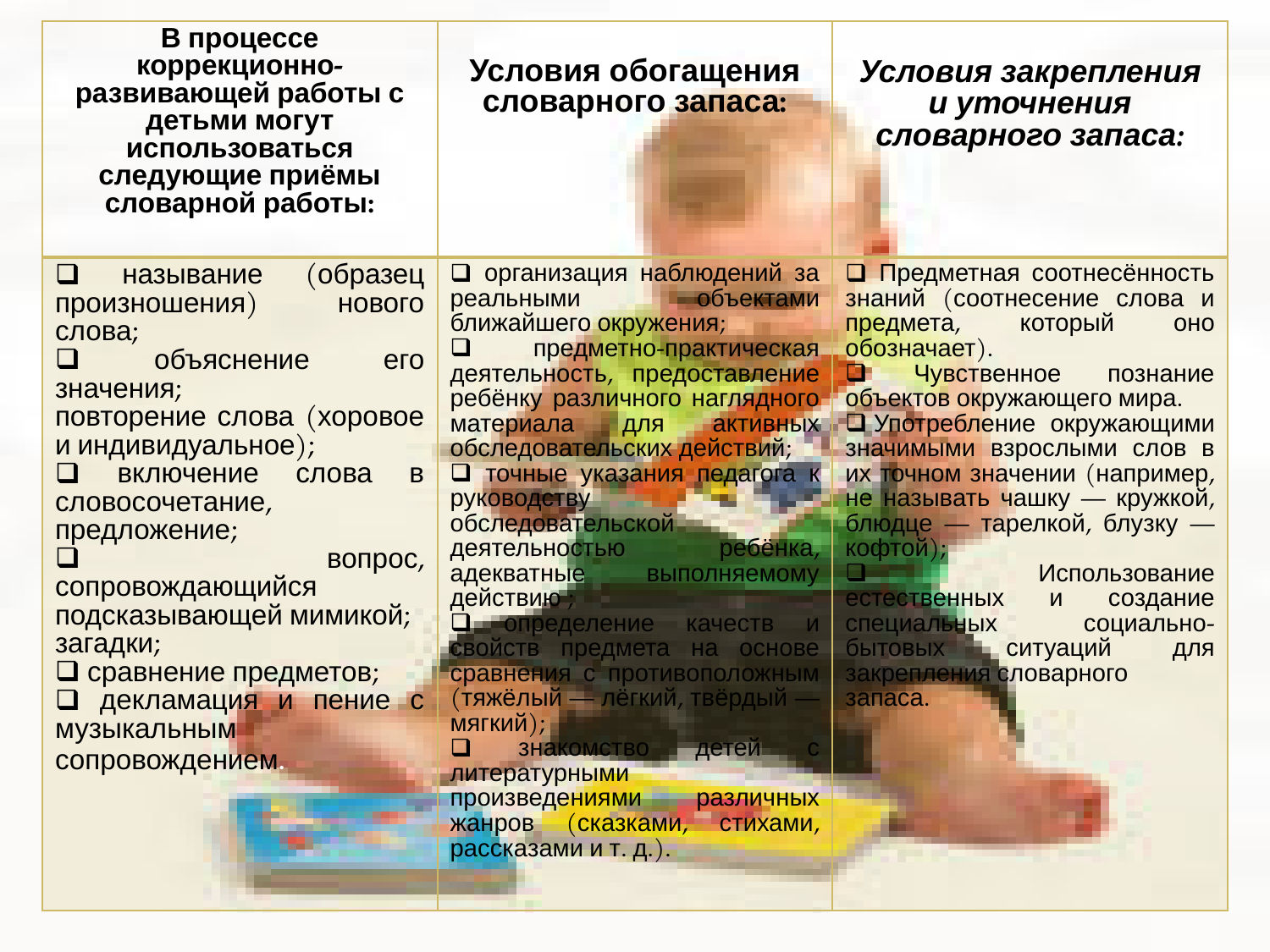

| В процессе коррекционно-развивающей работы с детьми могут использоваться следующие приёмы словарной работы: | Условия обогащения словарного запаса: | Условия закрепления и уточнения словарного запаса: |
| --- | --- | --- |
| называние (образец произношения) нового слова; объяснение его значения; повторение слова (хоровое и индивидуальное); включение слова в словосочетание, предложение; вопрос, сопровождающийся подсказывающей мимикой; загадки; сравнение предметов; декламация и пение с музыкальным сопровождением. | организация наблюдений за реальными объектами ближайшего окружения; предметно-практическая деятельность, предоставление ребёнку различного наглядного материала для активных обследовательских действий; точные указания педагога к руководству обследовательской деятельностью ребёнка, адекватные выполняемому действию ; определение качеств и свойств предмета на основе сравнения с противоположным (тяжёлый — лёгкий, твёрдый — мягкий); знакомство детей с литературными произведениями различных жанров (сказками, стихами, рассказами и т. д.). | Предметная соотнесённость знаний (соотнесение слова и предмета, который оно обозначает). Чувственное познание объектов окружающего мира.  Употребление окружающими значимыми взрослыми слов в их точном значении (например, не называть чашку — кружкой, блюдце — тарелкой, блузку — кофтой); Использование естественных и создание специальных социально-бытовых ситуаций для закрепления словарного запаса. |